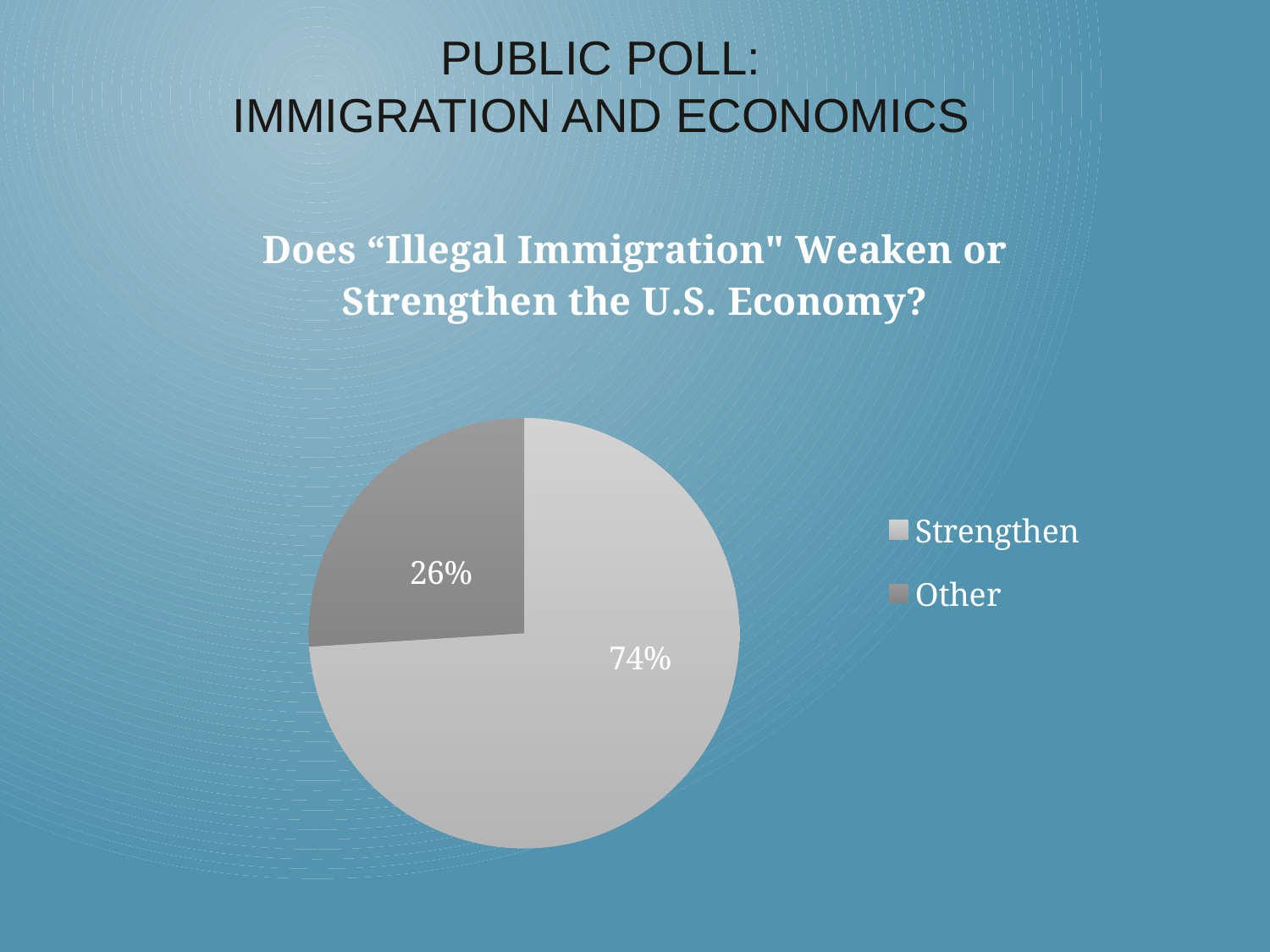

# Public Poll: Immigration and Economics

### Chart: Does “Illegal Immigration" Weaken or Strengthen the U.S. Economy?

| Category | Does "Illegal Immigration" Strengthen or Weaken the U.S. Economy? |
|---|---|
| Strengthen | 0.74 |
| Other  | 0.26 |